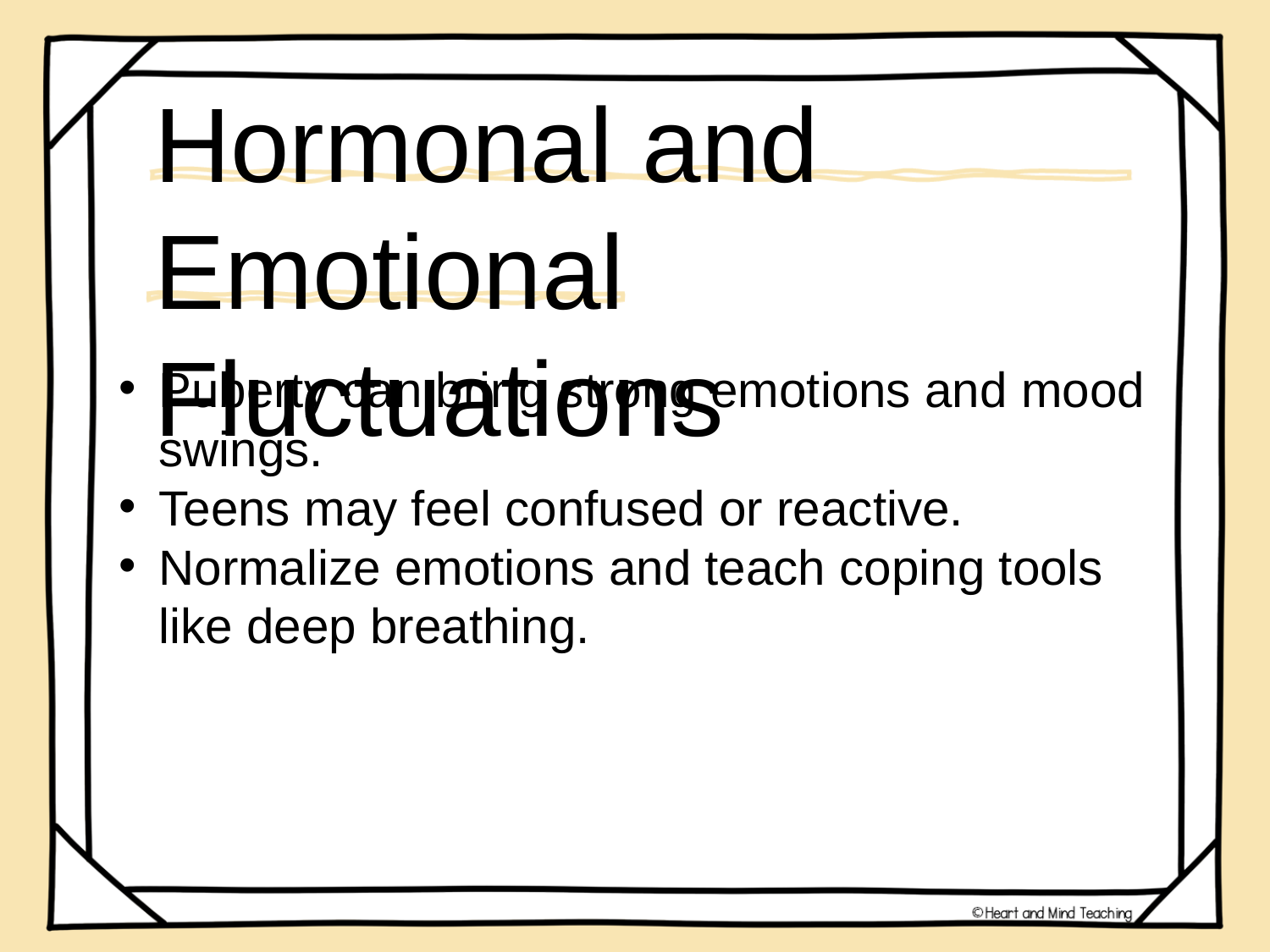

Hormonal and Emotional Fluctuations
Puberty can bring strong emotions and mood swings.
Teens may feel confused or reactive.
Normalize emotions and teach coping tools like deep breathing.